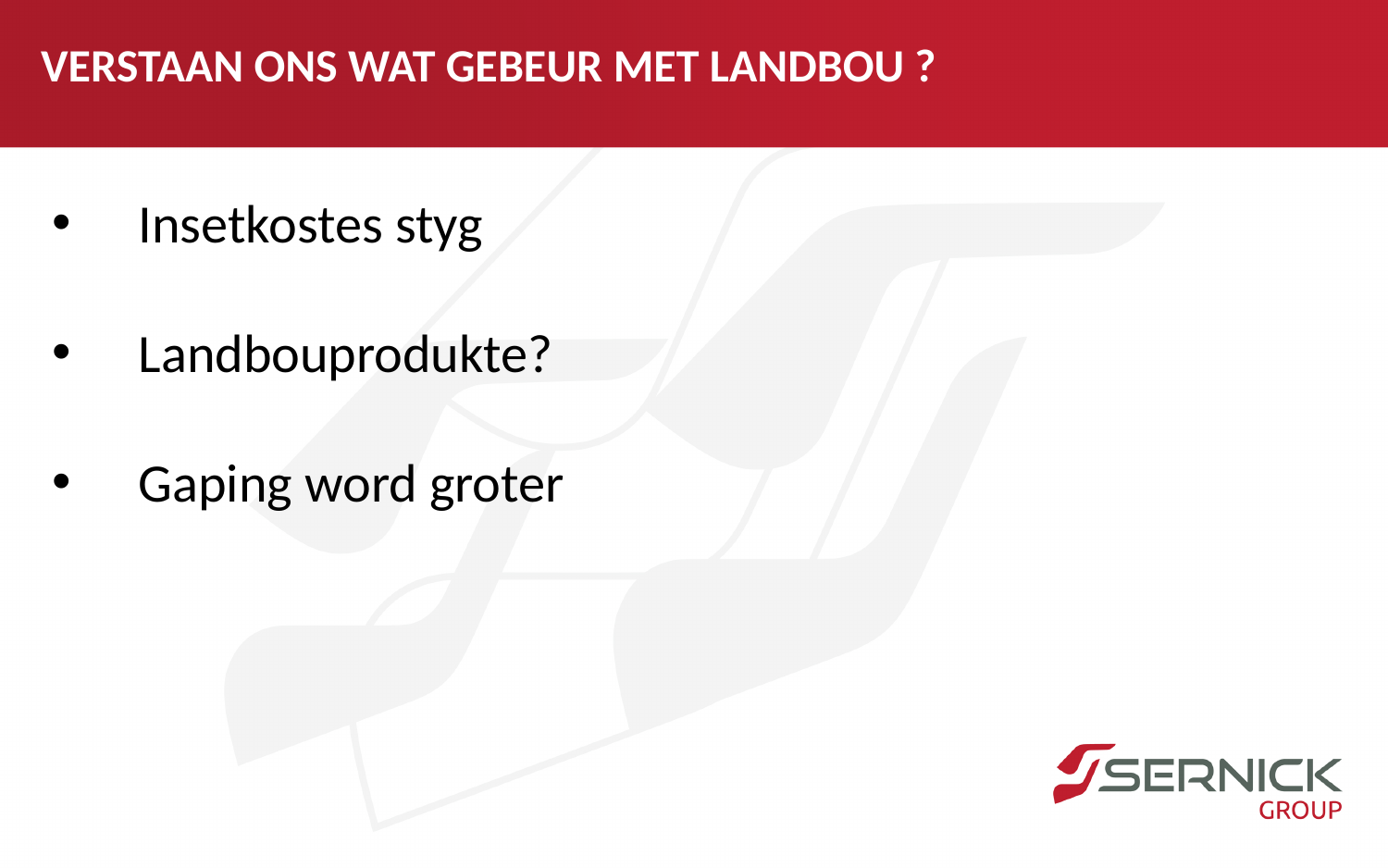

VERSTAAN ONS WAT GEBEUR MET LANDBOU ?
Insetkostes styg

Landbouprodukte?

Gaping word groter